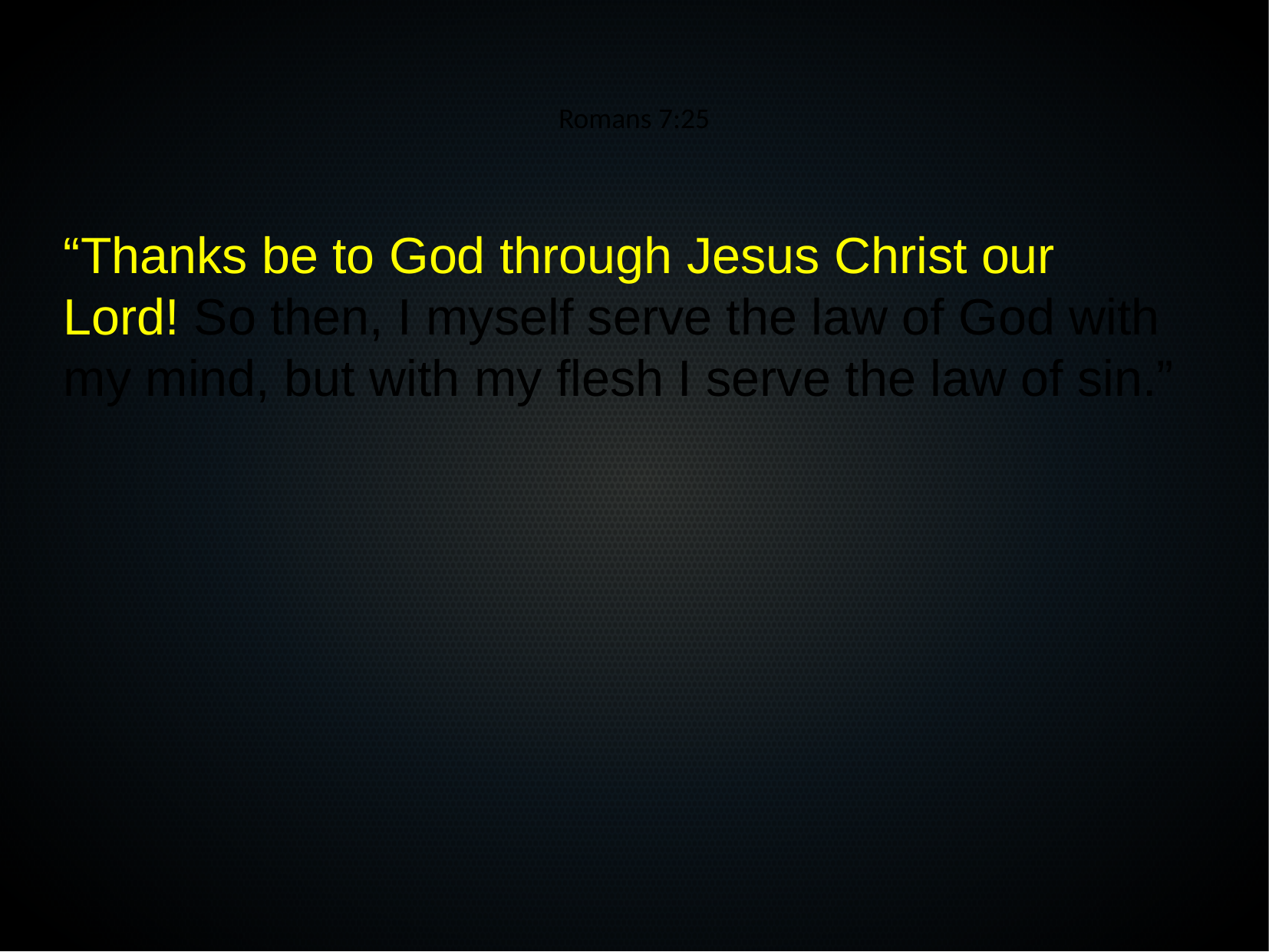

Romans 7:25
“Thanks be to God through Jesus Christ our Lord! So then, I myself serve the law of God with my mind, but with my flesh I serve the law of sin.”